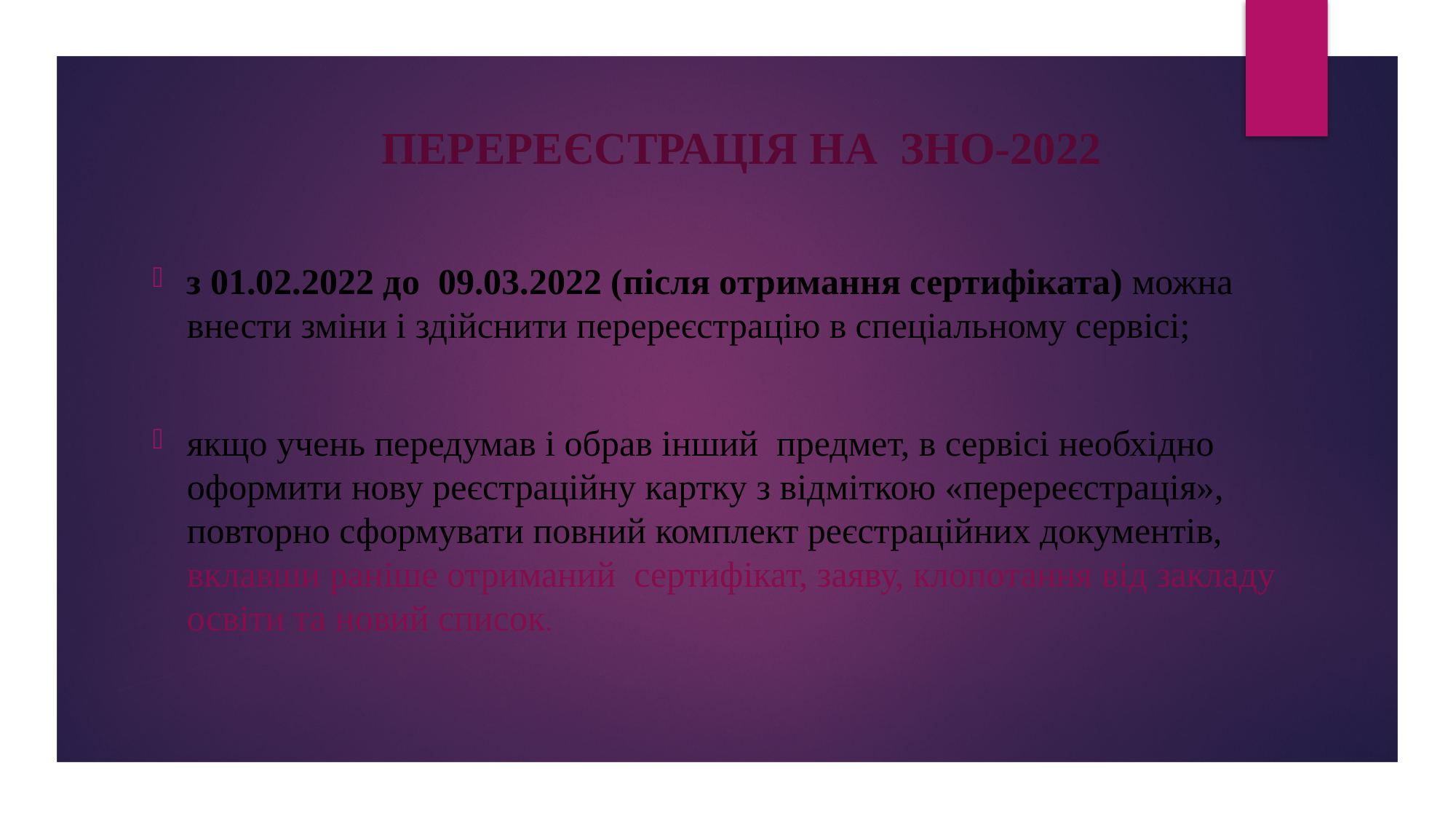

#
Перереєстрація на  ЗНО-2022

з 01.02.2022 до  09.03.2022 (після отримання сертифіката) можна внести зміни і здійснити перереєстрацію в спеціальному сервісі;

якщо учень передумав і обрав інший  предмет, в сервісі необхідно оформити нову реєстраційну картку з відміткою «перереєстрація», повторно сформувати повний комплект реєстраційних документів, вклавши раніше отриманий  сертифікат, заяву, клопотання від закладу освіти та новий список.